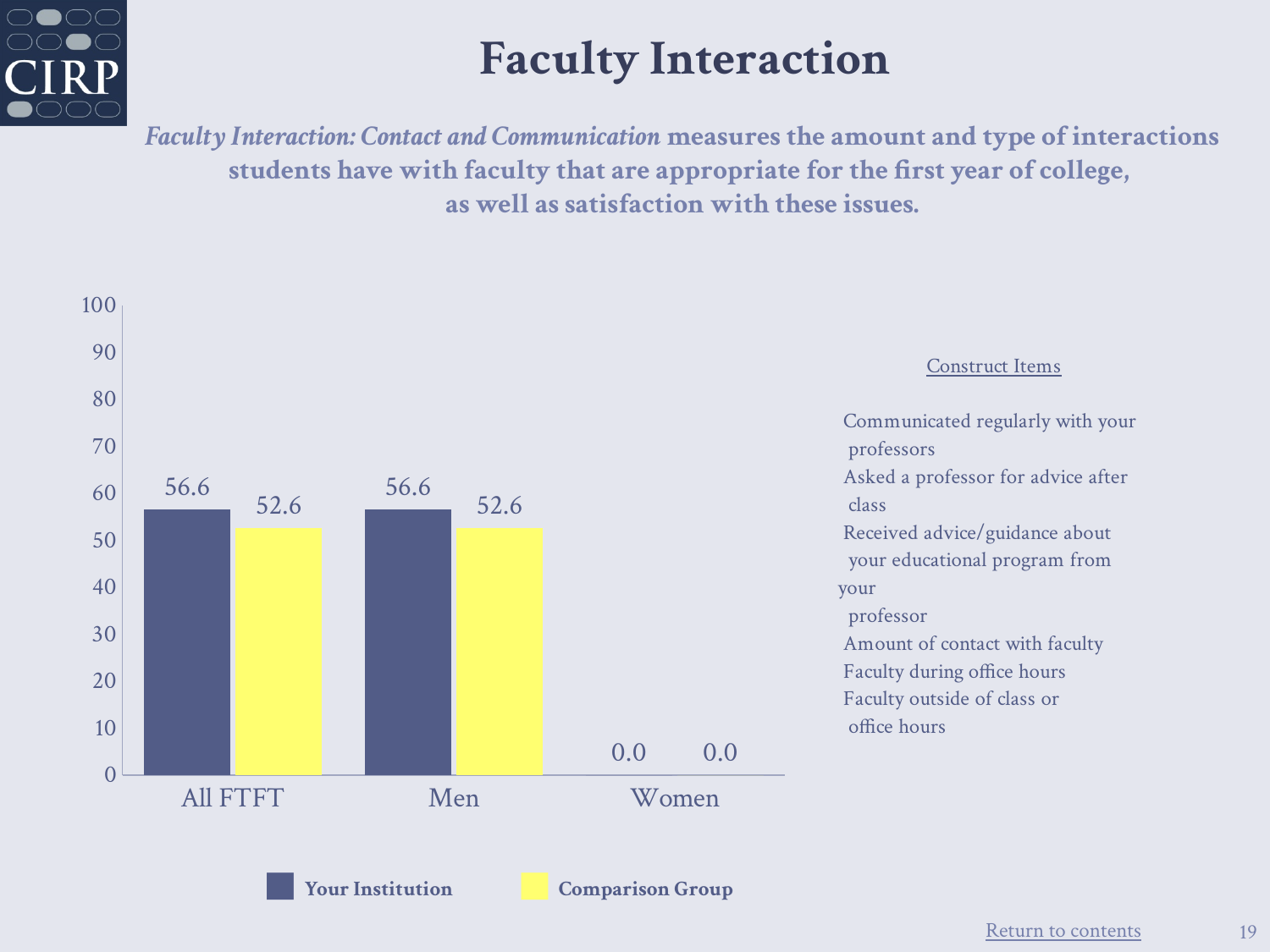

Faculty Interaction
Faculty Interaction: Contact and Communication measures the amount and type of interactions students have with faculty that are appropriate for the first year of college,
as well as satisfaction with these issues.

### Chart

| Category |  |  |
|---|---|---|
| All FTFT | 56.59 | 52.56 |
| Men | 56.59 | 52.62 |
| Women | 0.0 | 0.0 |
■ Your Institution
■ Comparison Group
19